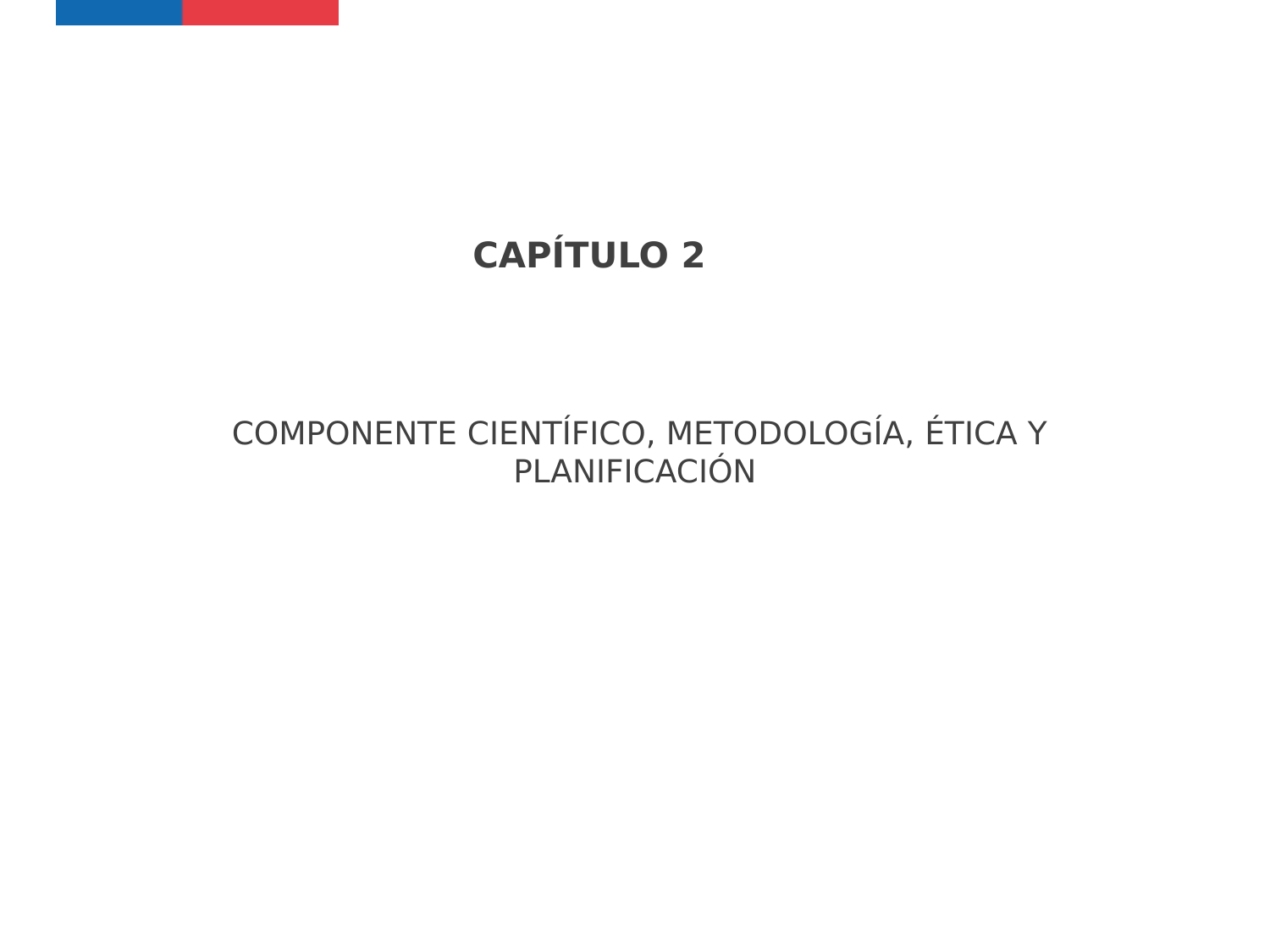

CAPÍTULO 2
 COMPONENTE CIENTÍFICO, METODOLOGÍA, ÉTICA Y PLANIFICACIÓN